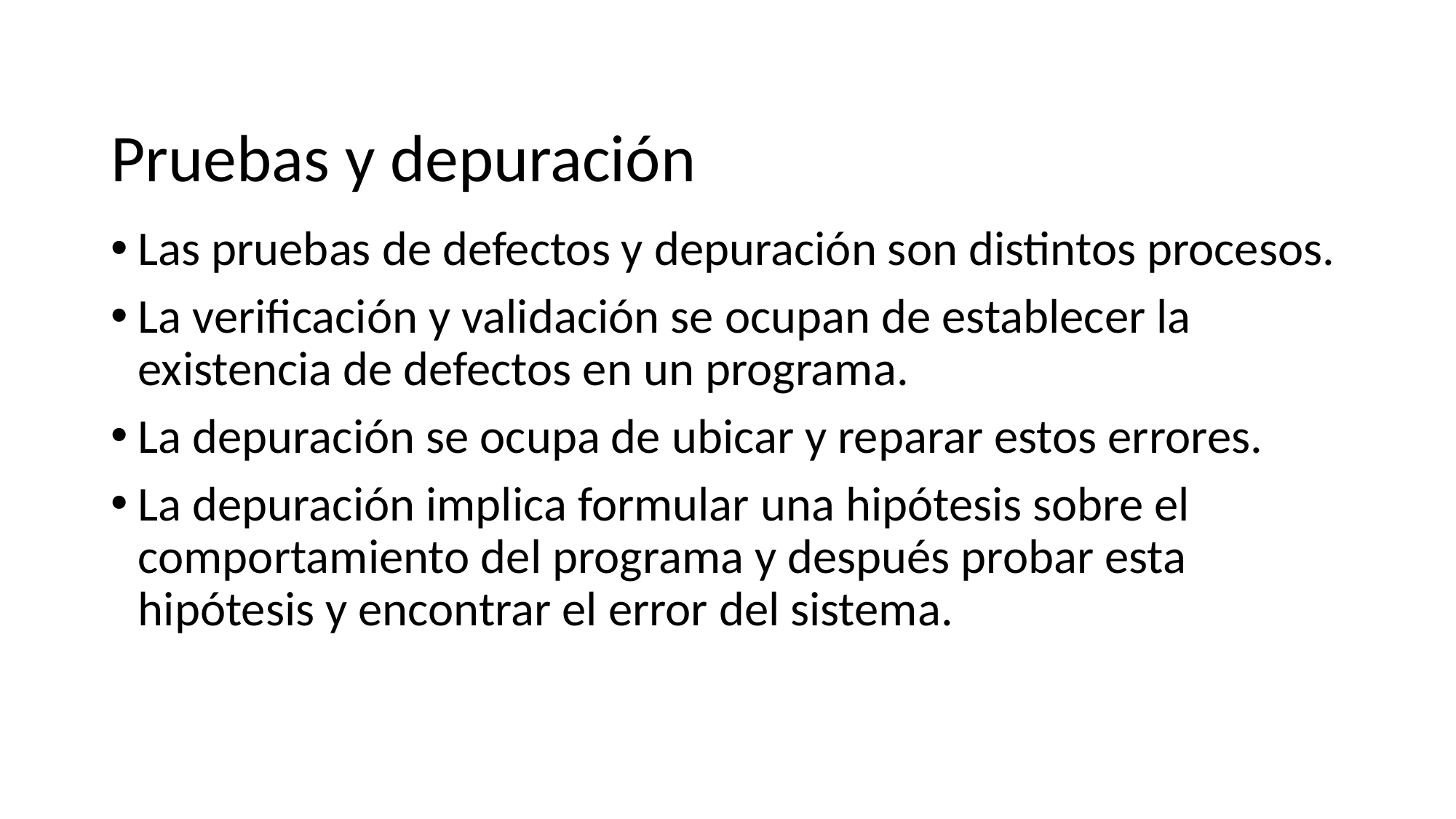

# Pruebas y depuración
Las pruebas de defectos y depuración son distintos procesos.
La verificación y validación se ocupan de establecer la existencia de defectos en un programa.
La depuración se ocupa de ubicar y reparar estos errores.
La depuración implica formular una hipótesis sobre el comportamiento del programa y después probar esta hipótesis y encontrar el error del sistema.